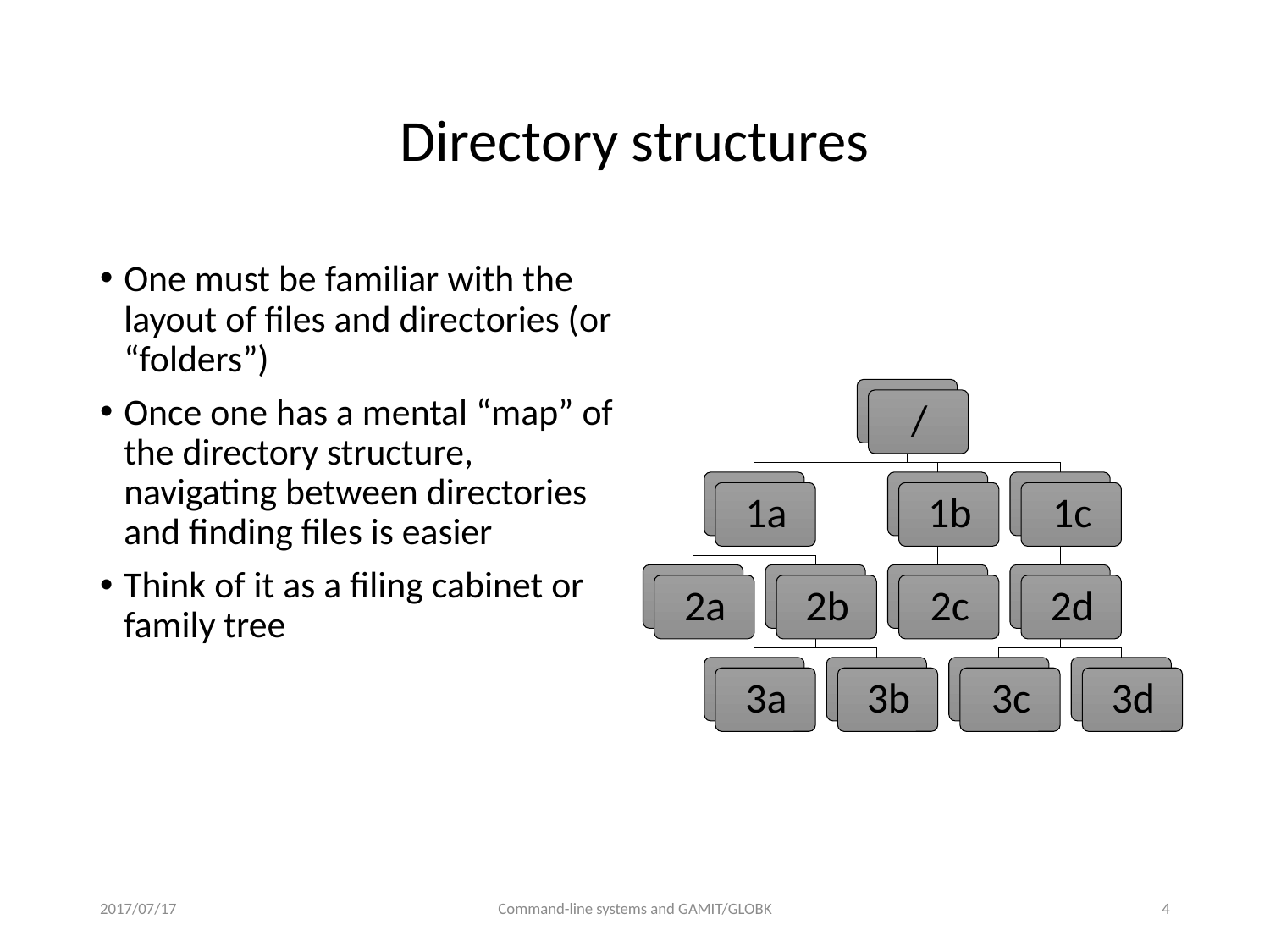

# Directory structures
One must be familiar with the layout of files and directories (or “folders”)
Once one has a mental “map” of the directory structure, navigating between directories and finding files is easier
Think of it as a filing cabinet or family tree
/
1a
2a
2b
3a
3b
1b
2c
1c
2d
3c
3d
2017/07/17
Command-line systems and GAMIT/GLOBK
4